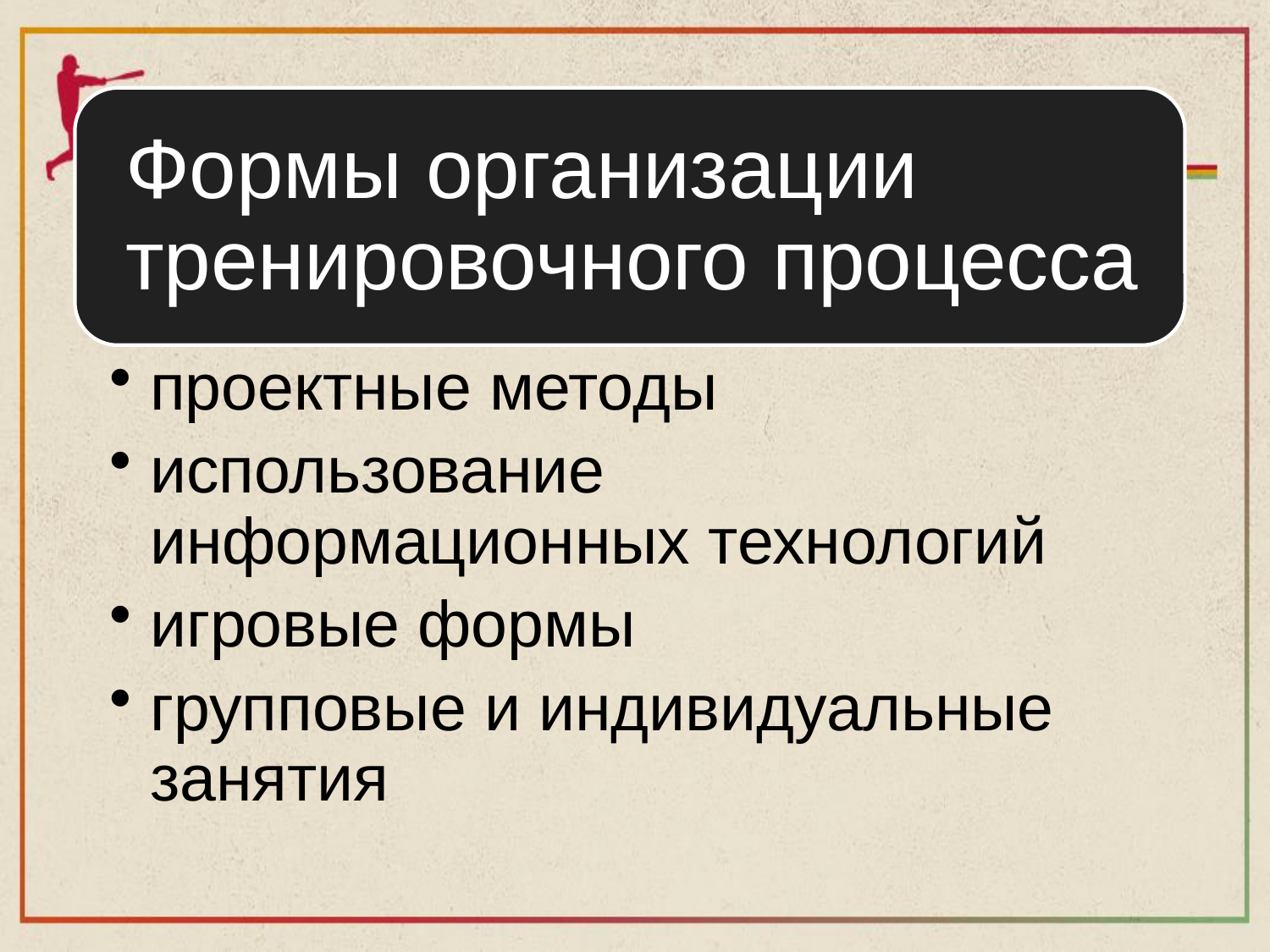

#
Формы организации тренировочного процесса
проектные методы
использование информационных технологий
игровые формы
групповые и индивидуальные занятия